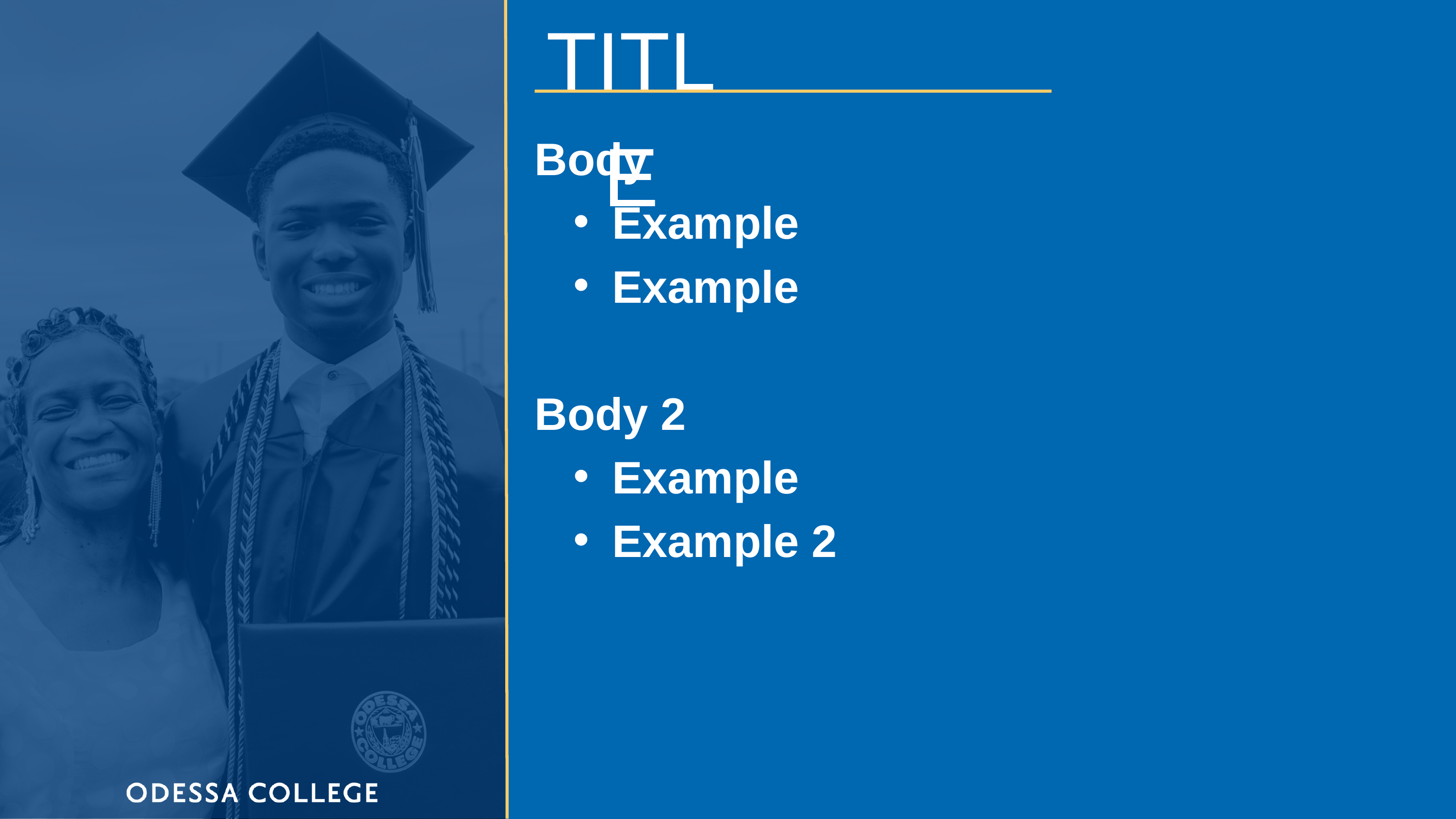

TITLE

Body
Example
Example

Body 2
Example
Example 2